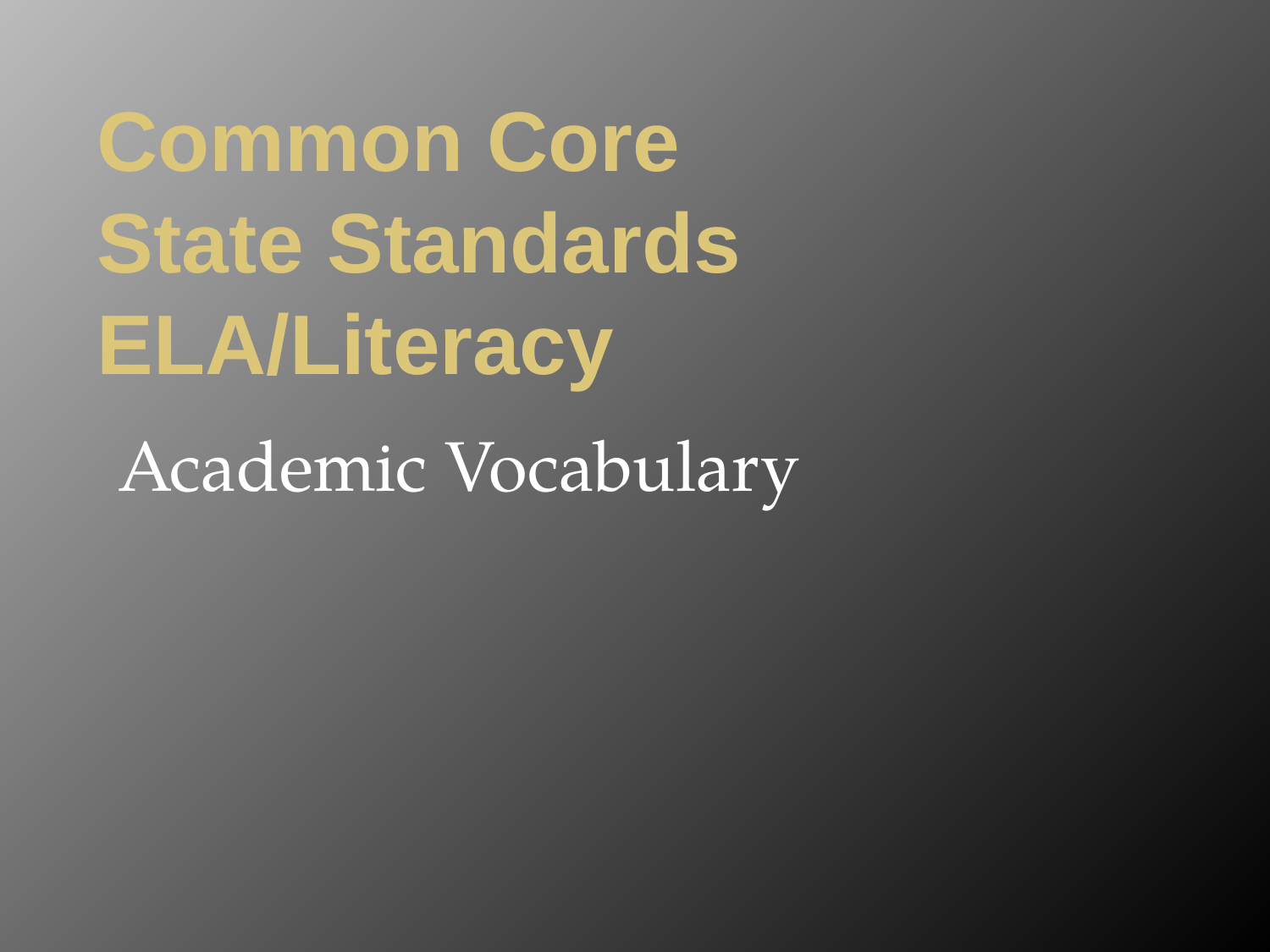

# Common Core State Standards ELA/Literacy
Academic Vocabulary